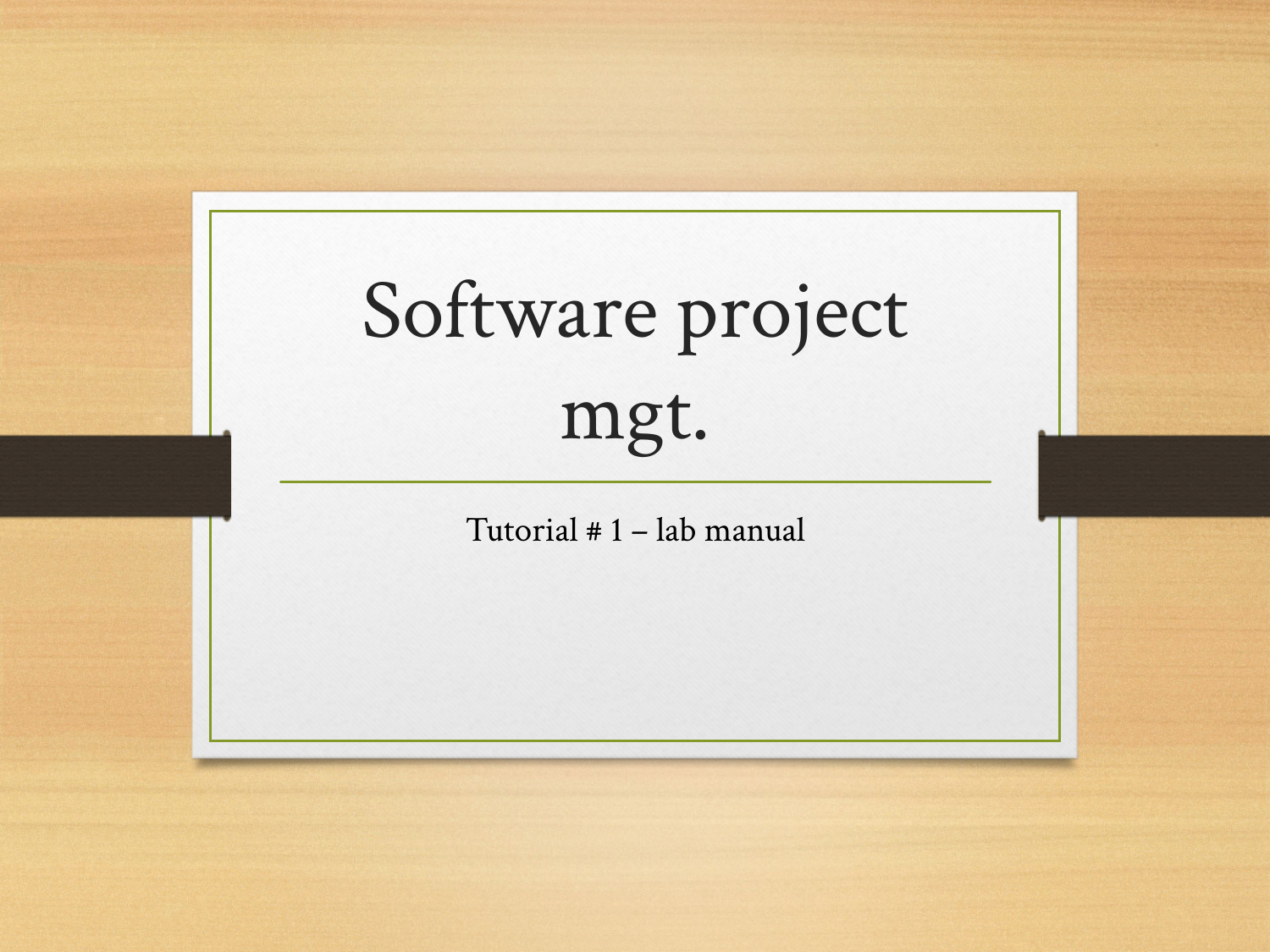

# Software project mgt.
Tutorial # 1 – lab manual